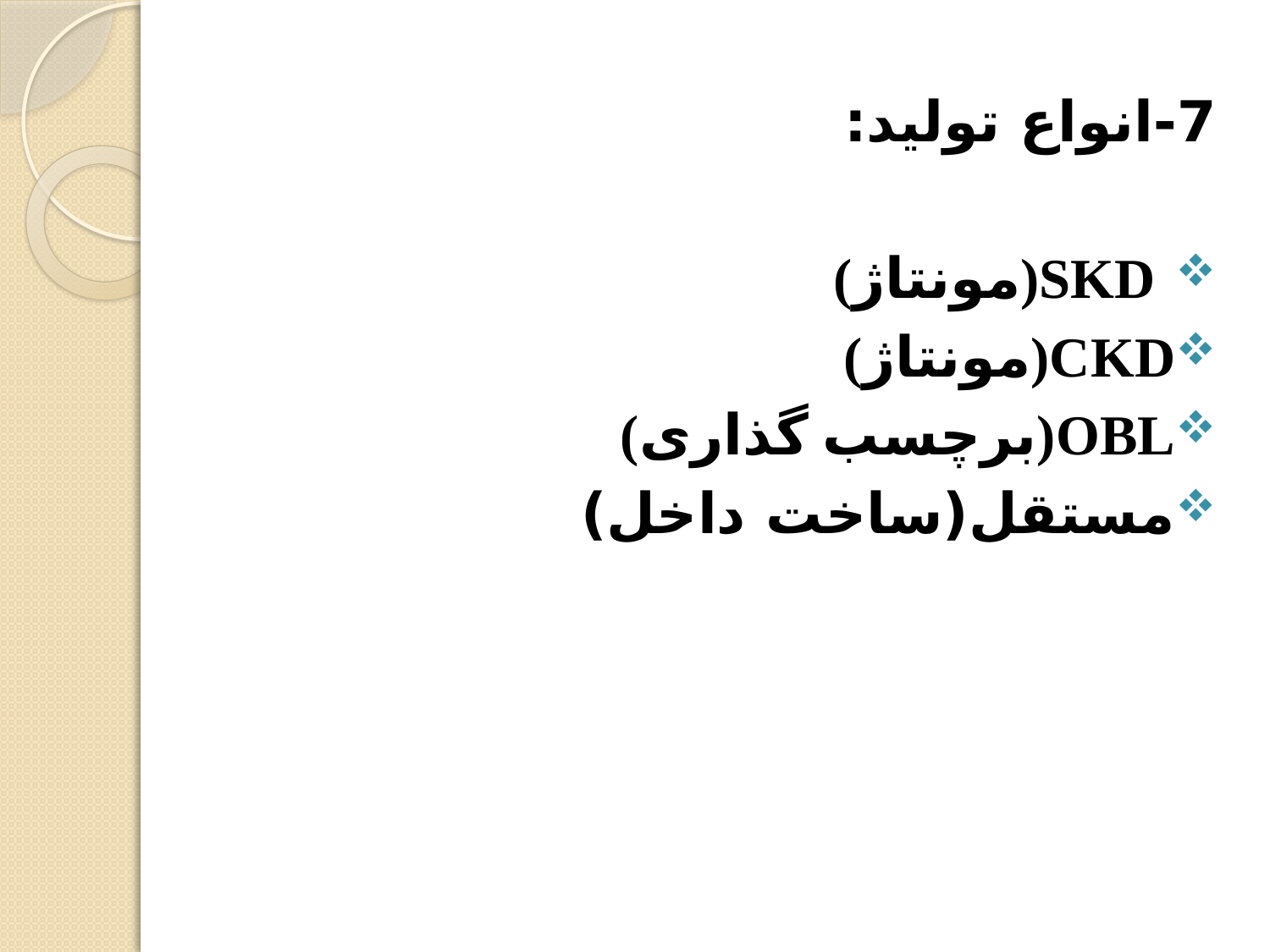

7-انواع تولید:

 SKD(مونتاژ)
CKD(مونتاژ)
OBL(برچسب گذاری)
مستقل(ساخت داخل)